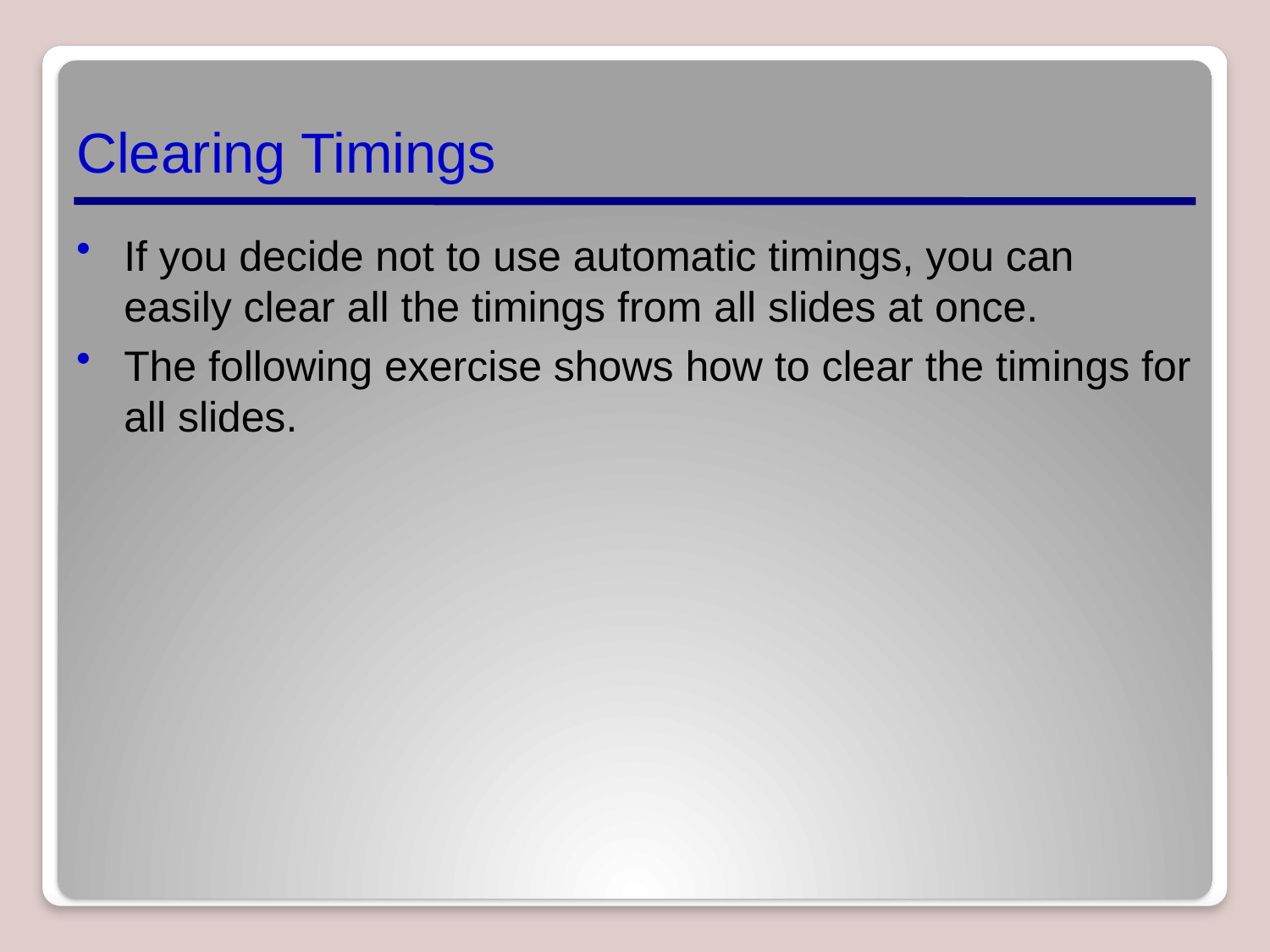

# Clearing Timings
If you decide not to use automatic timings, you can easily clear all the timings from all slides at once.
The following exercise shows how to clear the timings for all slides.